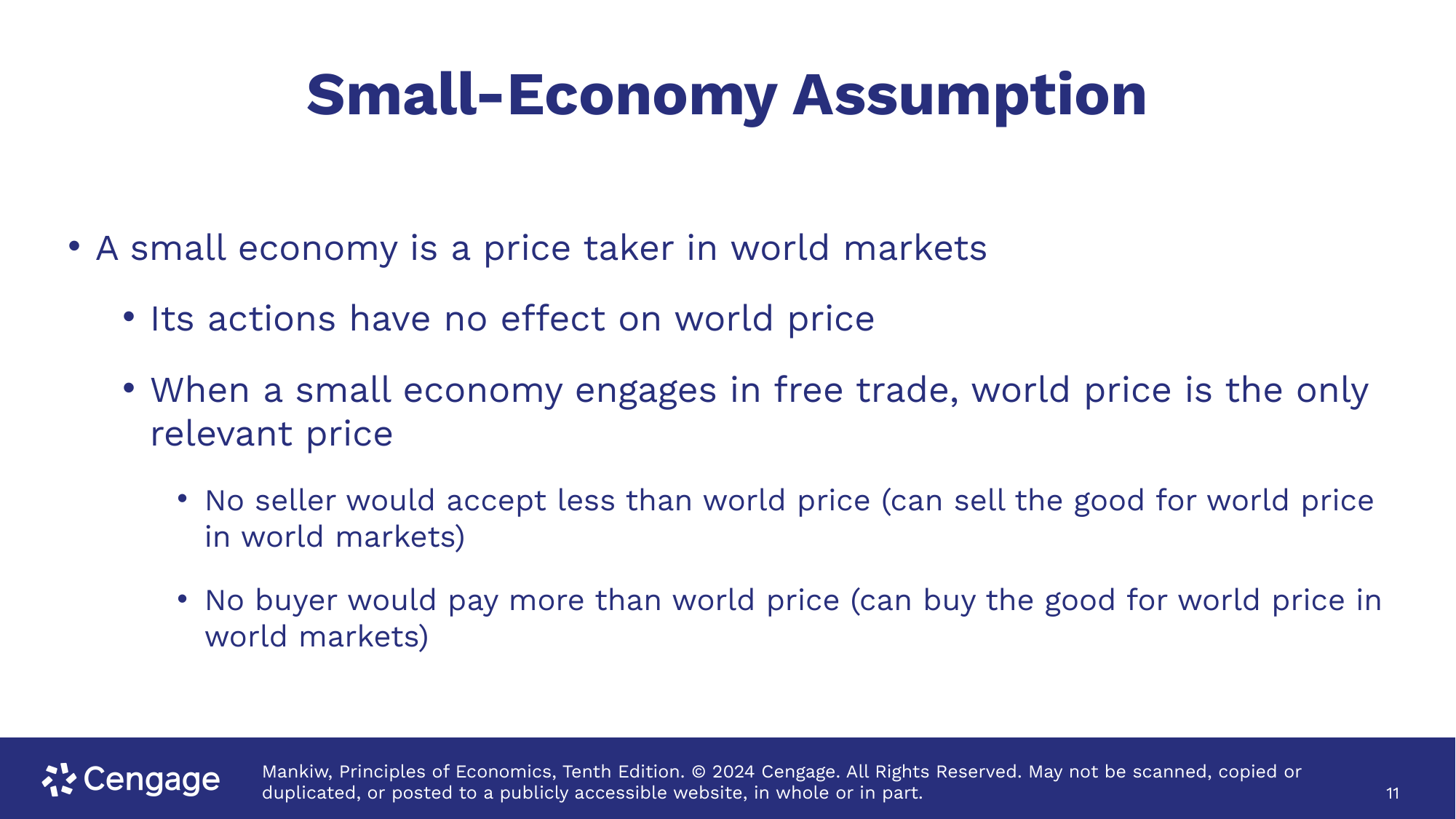

# Small-Economy Assumption
A small economy is a price taker in world markets
Its actions have no effect on world price
When a small economy engages in free trade, world price is the only relevant price
No seller would accept less than world price (can sell the good for world price in world markets)
No buyer would pay more than world price (can buy the good for world price in world markets)